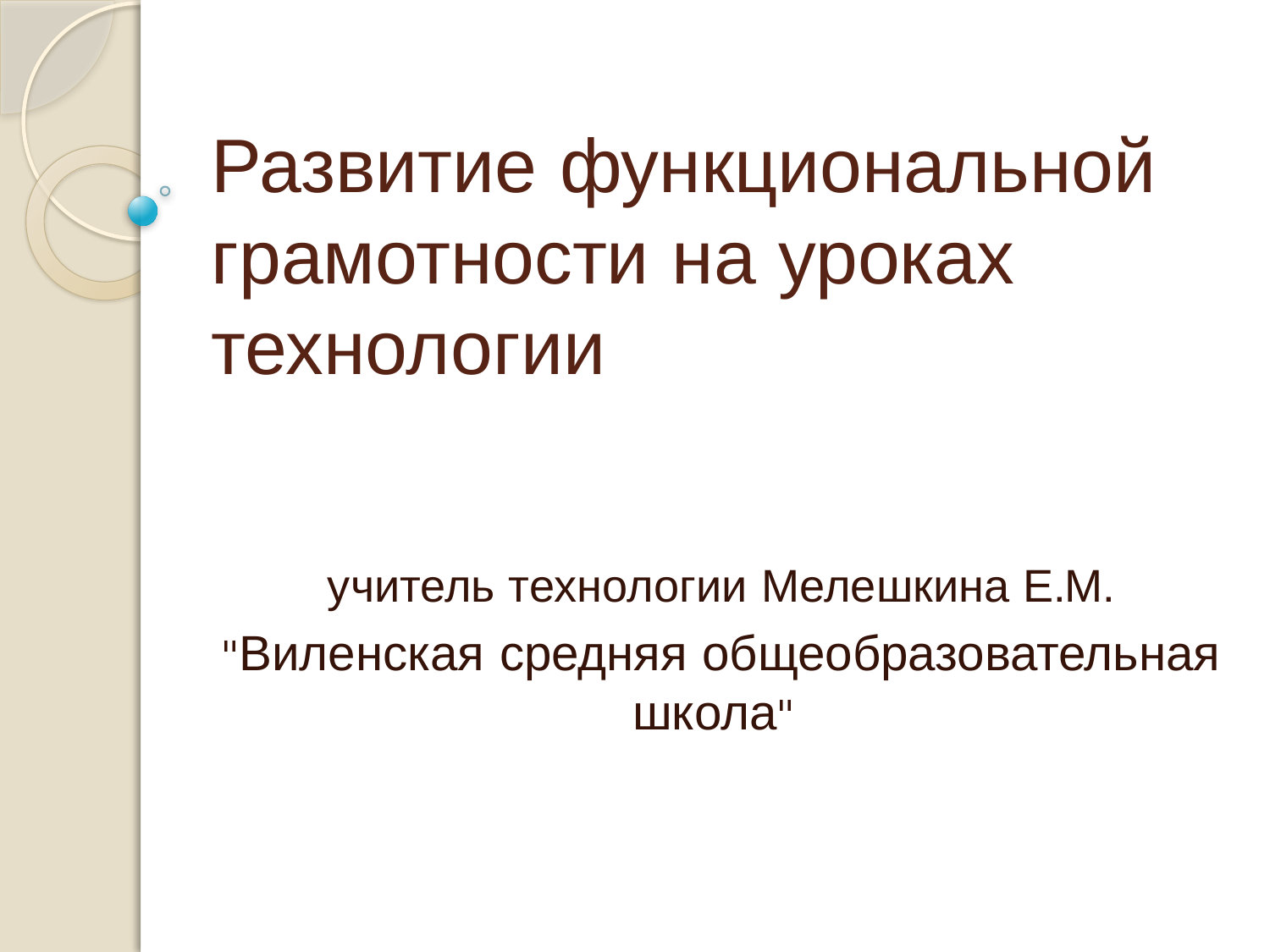

# Развитие функциональной грамотности на уроках технологии
учитель технологии Мелешкина Е.М.
"Виленская средняя общеобразовательная школа"